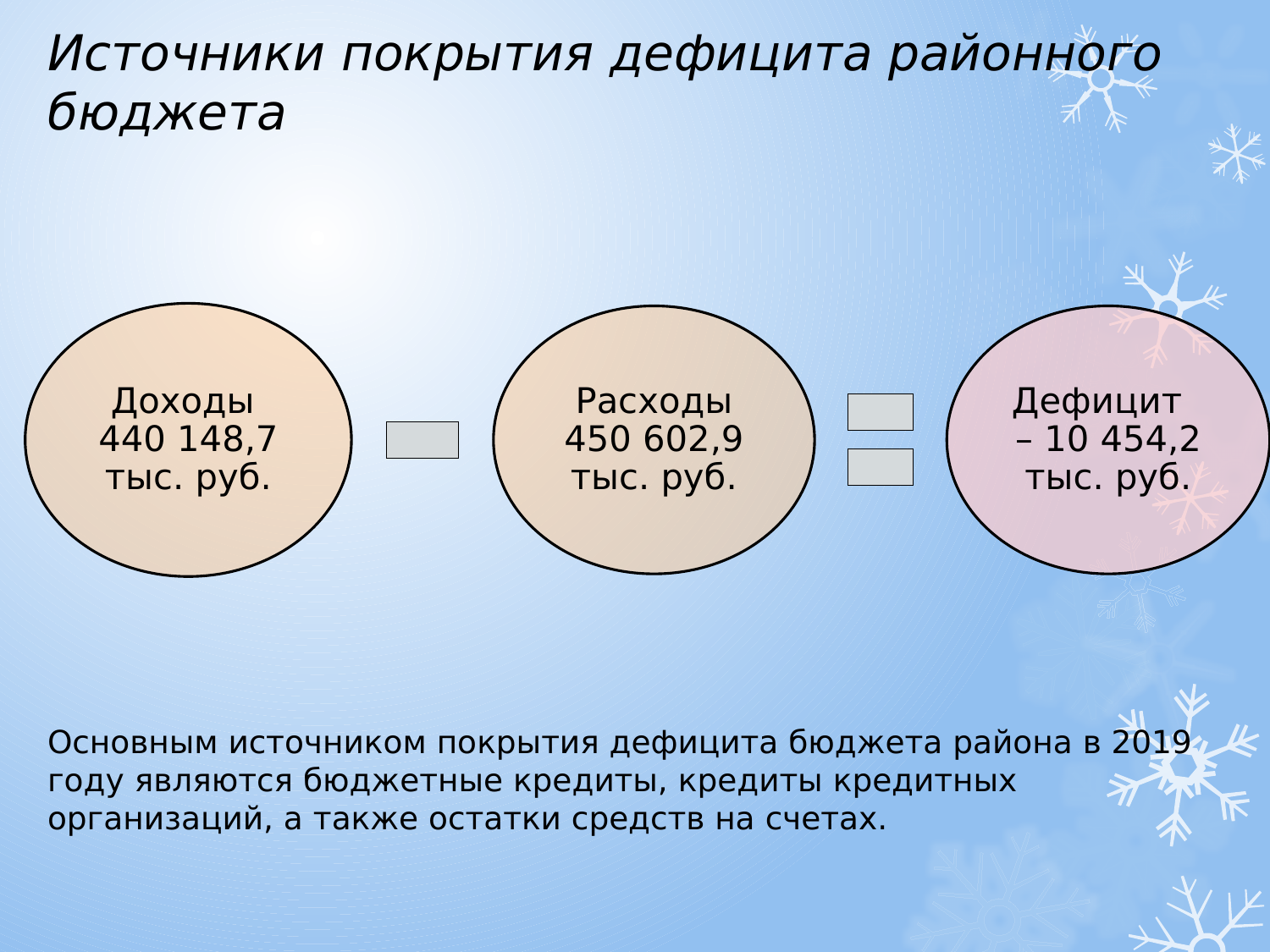

# Источники покрытия дефицита районного бюджета
Доходы  440 148,7 тыс. руб.

Расходы 450 602,9 тыс. руб.

Дефицит   – 10 454,2 тыс. руб.
Основным источником покрытия дефицита бюджета района в 2019 году являются бюджетные кредиты, кредиты кредитных организаций, а также остатки средств на счетах.